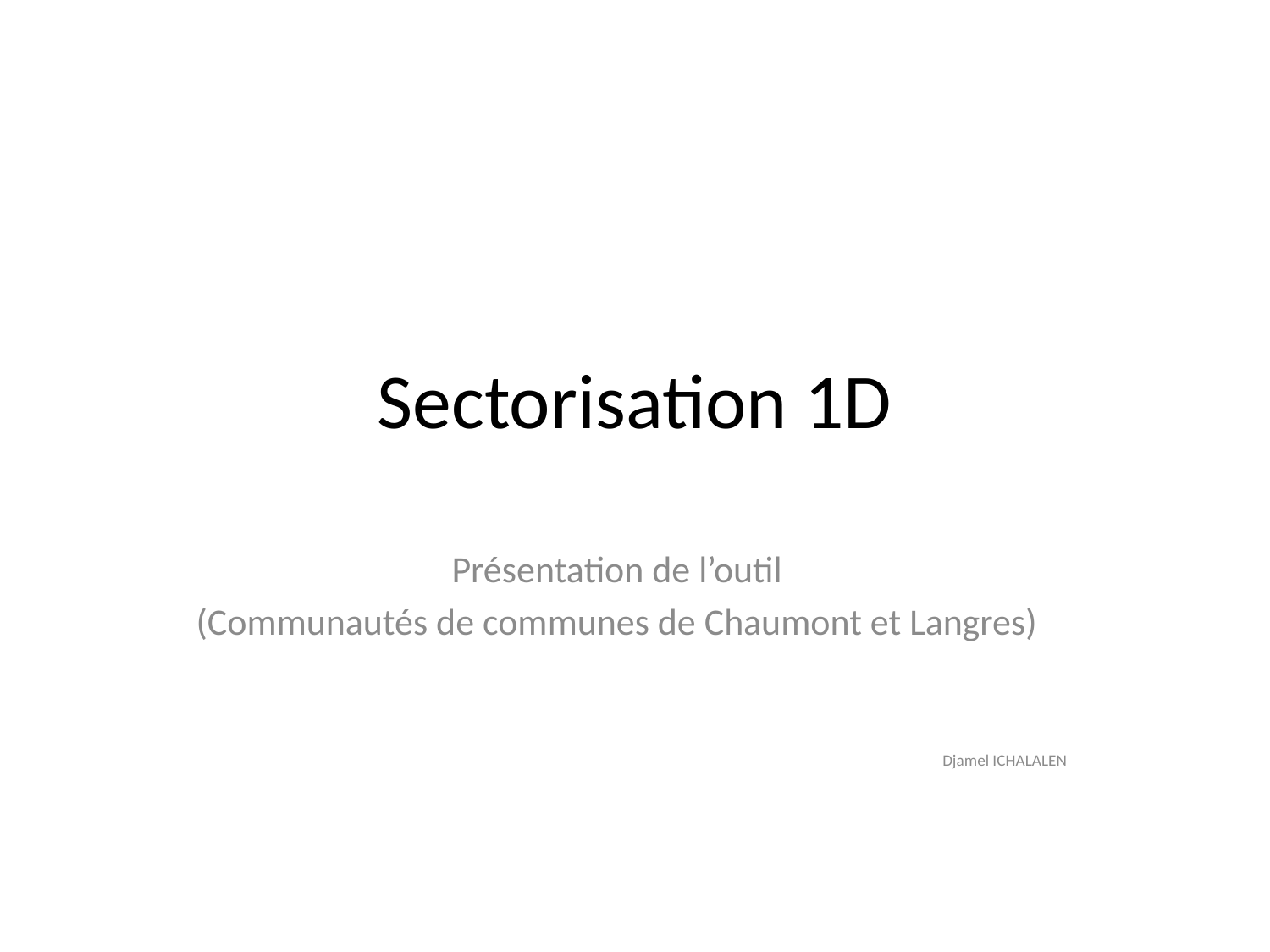

# Sectorisation 1D
Présentation de l’outil
(Communautés de communes de Chaumont et Langres)

Djamel ICHALALEN